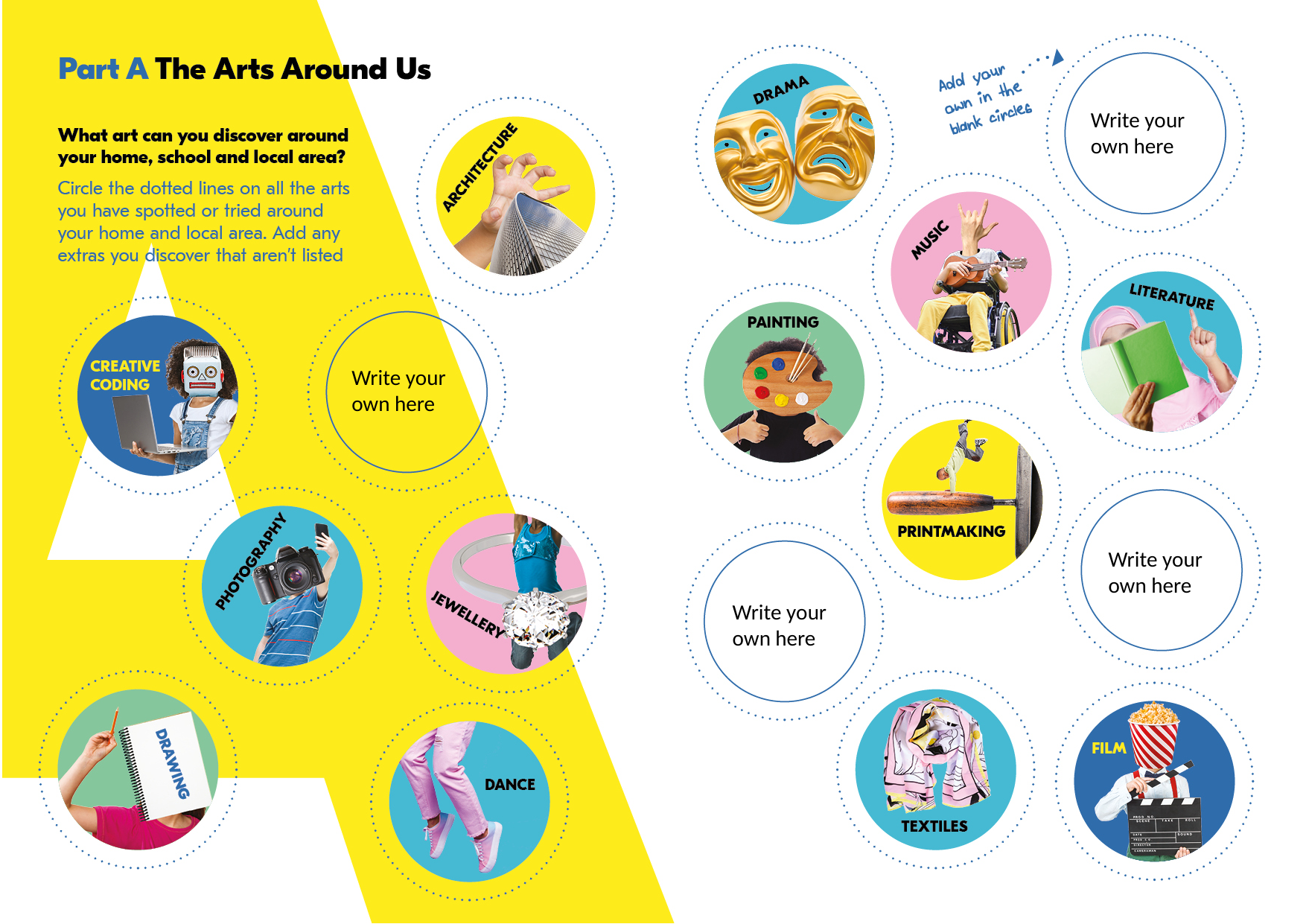

Write your own here
Write your own here
Write your own here
Write your own here